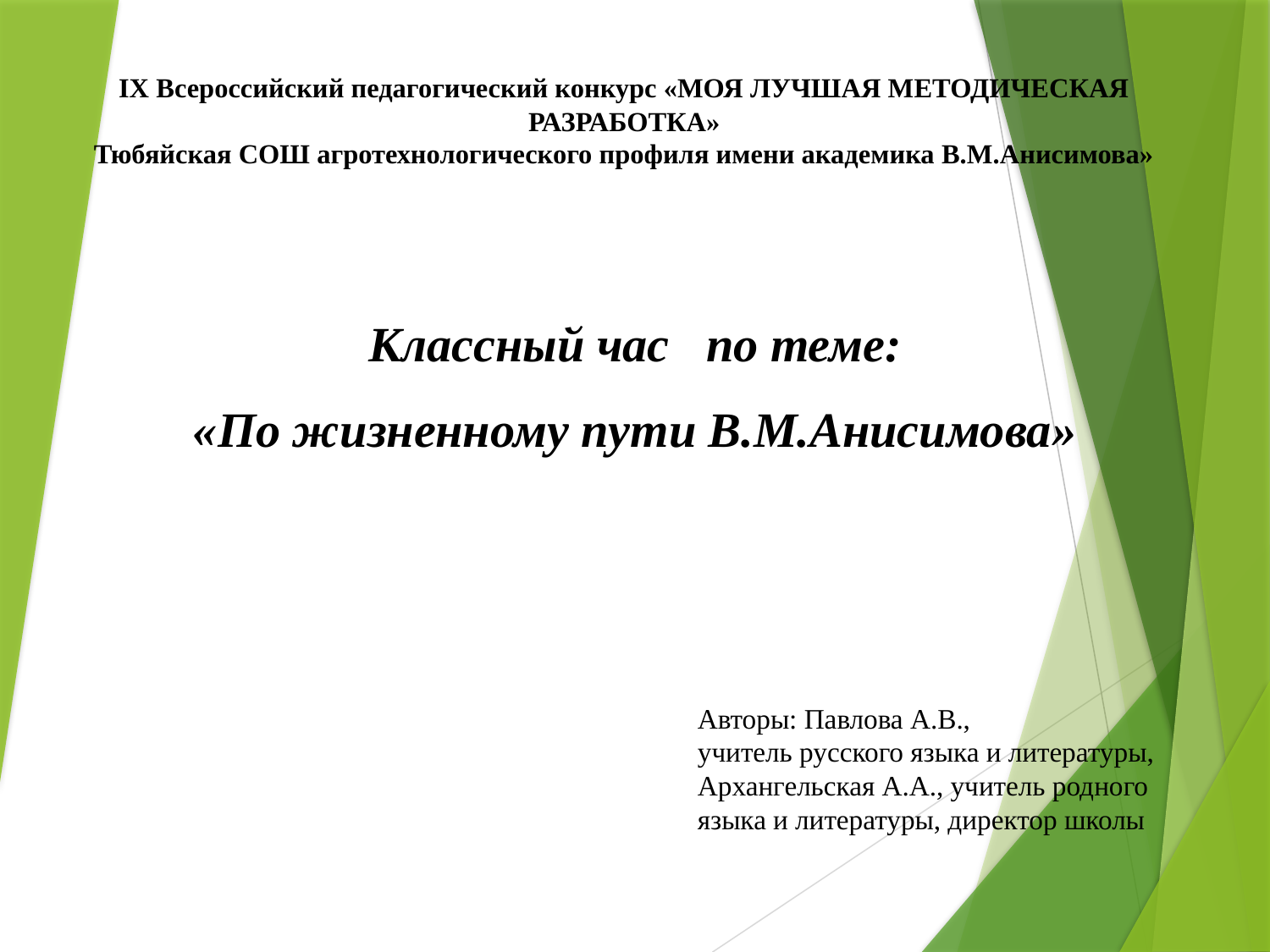

# IX Всероссийский педагогический конкурс «МОЯ ЛУЧШАЯ МЕТОДИЧЕСКАЯ РАЗРАБОТКА» Тюбяйская СОШ агротехнологического профиля имени академика В.М.Анисимова»
Классный час   по теме:
«По жизненному пути В.М.Анисимова»
Авторы: Павлова А.В.,
учитель русского языка и литературы,
Архангельская А.А., учитель родного языка и литературы, директор школы